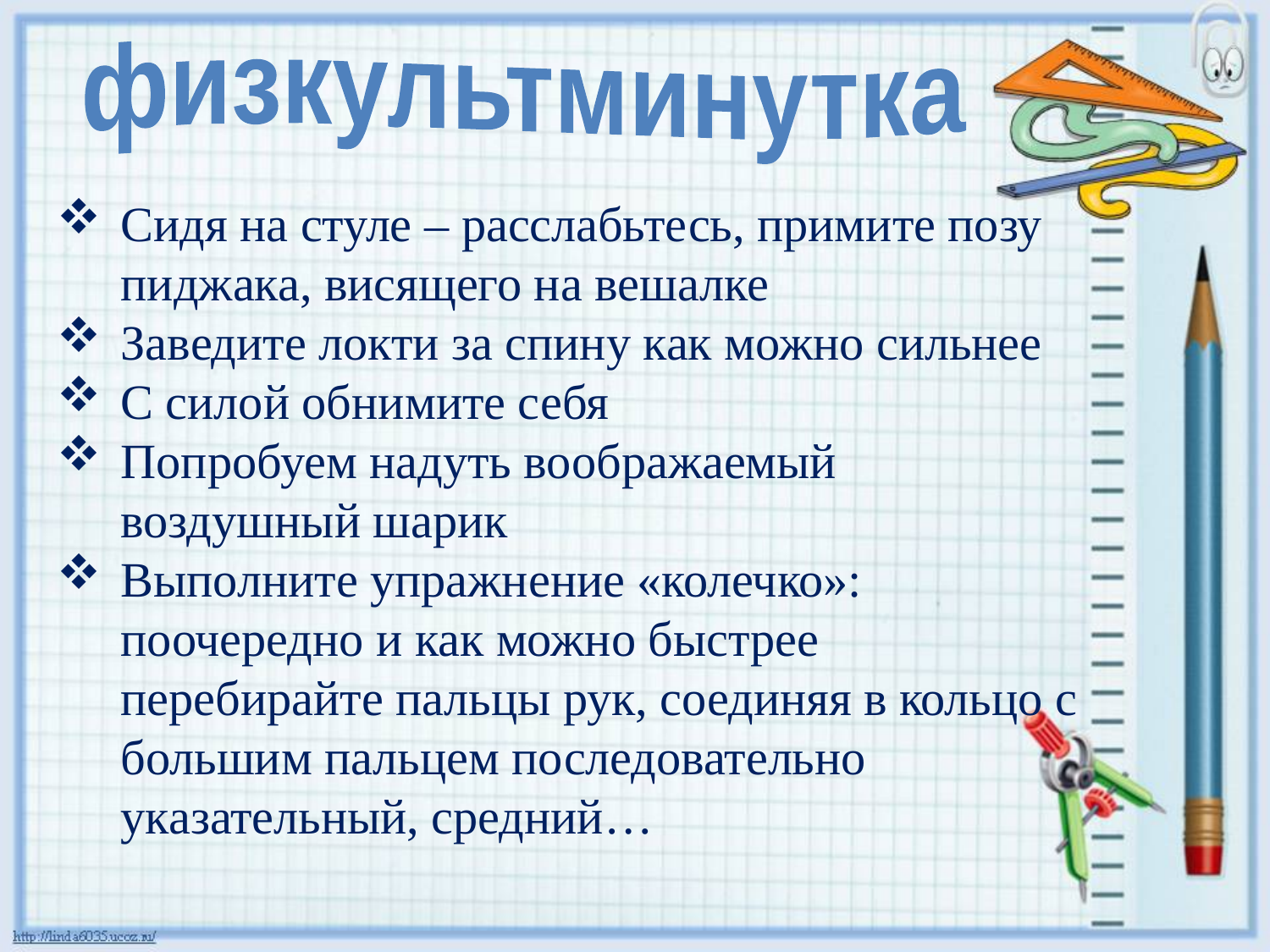

физкультминутка
Сидя на стуле – расслабьтесь, примите позу пиджака, висящего на вешалке
Заведите локти за спину как можно сильнее
С силой обнимите себя
Попробуем надуть воображаемый воздушный шарик
Выполните упражнение «колечко»: поочередно и как можно быстрее перебирайте пальцы рук, соединяя в кольцо с большим пальцем последовательно указательный, средний…